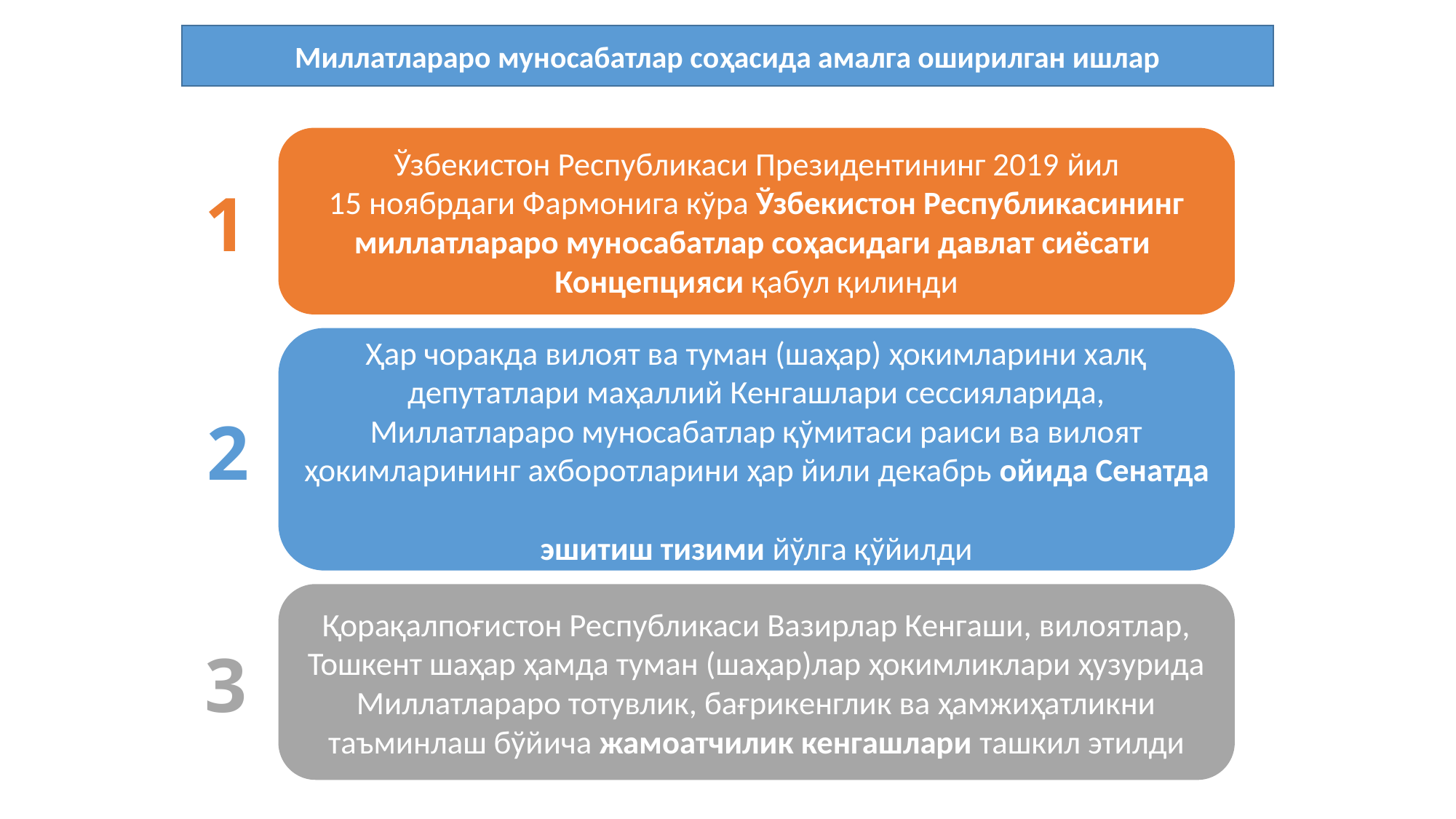

Миллатлараро муносабатлар соҳасида амалга оширилган ишлар
Ўзбекистон Республикаси Президентининг 2019 йил 15 ноябрдаги Фармонига кўра Ўзбекистон Республикасининг миллатлараро муносабатлар соҳасидаги давлат сиёсати
Концепцияси қабул қилинди
1
Ҳар чоракда вилоят ва туман (шаҳар) ҳокимларини халқ депутатлари маҳаллий Кенгашлари сессияларида, Миллатлараро муносабатлар қўмитаси раиси ва вилоят ҳокимларининг ахборотларини ҳар йили декабрь ойида Сенатда
эшитиш тизими йўлга қўйилди
2
Қорақалпоғистон Республикаси Вазирлар Кенгаши, вилоятлар, Тошкент шаҳар ҳамда туман (шаҳар)лар ҳокимликлари ҳузурида Миллатлараро тотувлик, бағрикенглик ва ҳамжиҳатликни таъминлаш бўйича жамоатчилик кенгашлари ташкил этилди
3